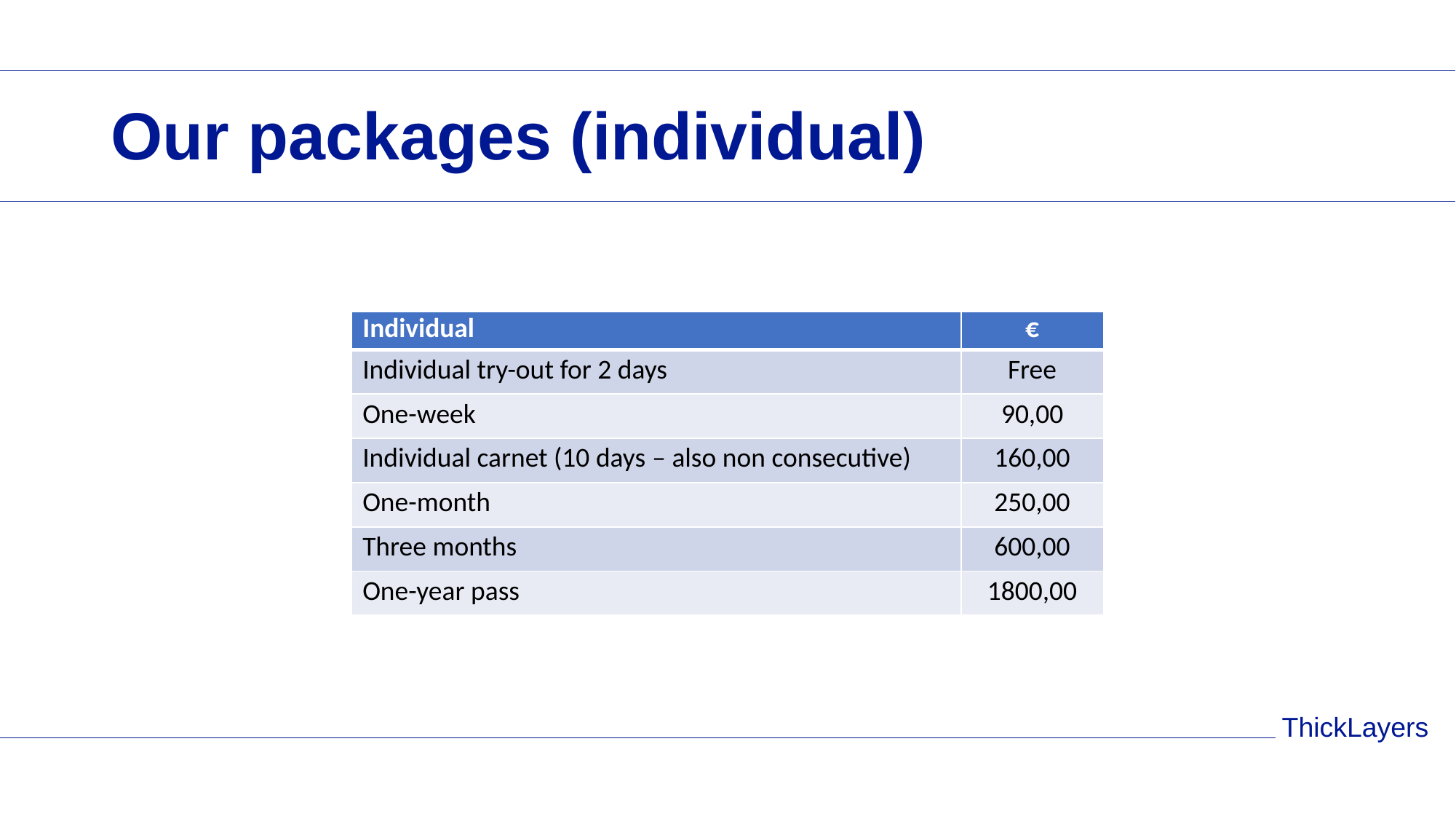

# Our packages (individual)
| Individual | € |
| --- | --- |
| Individual try-out for 2 days | Free |
| One-week | 90,00 |
| Individual carnet (10 days – also non consecutive) | 160,00 |
| One-month | 250,00 |
| Three months | 600,00 |
| One-year pass | 1800,00 |